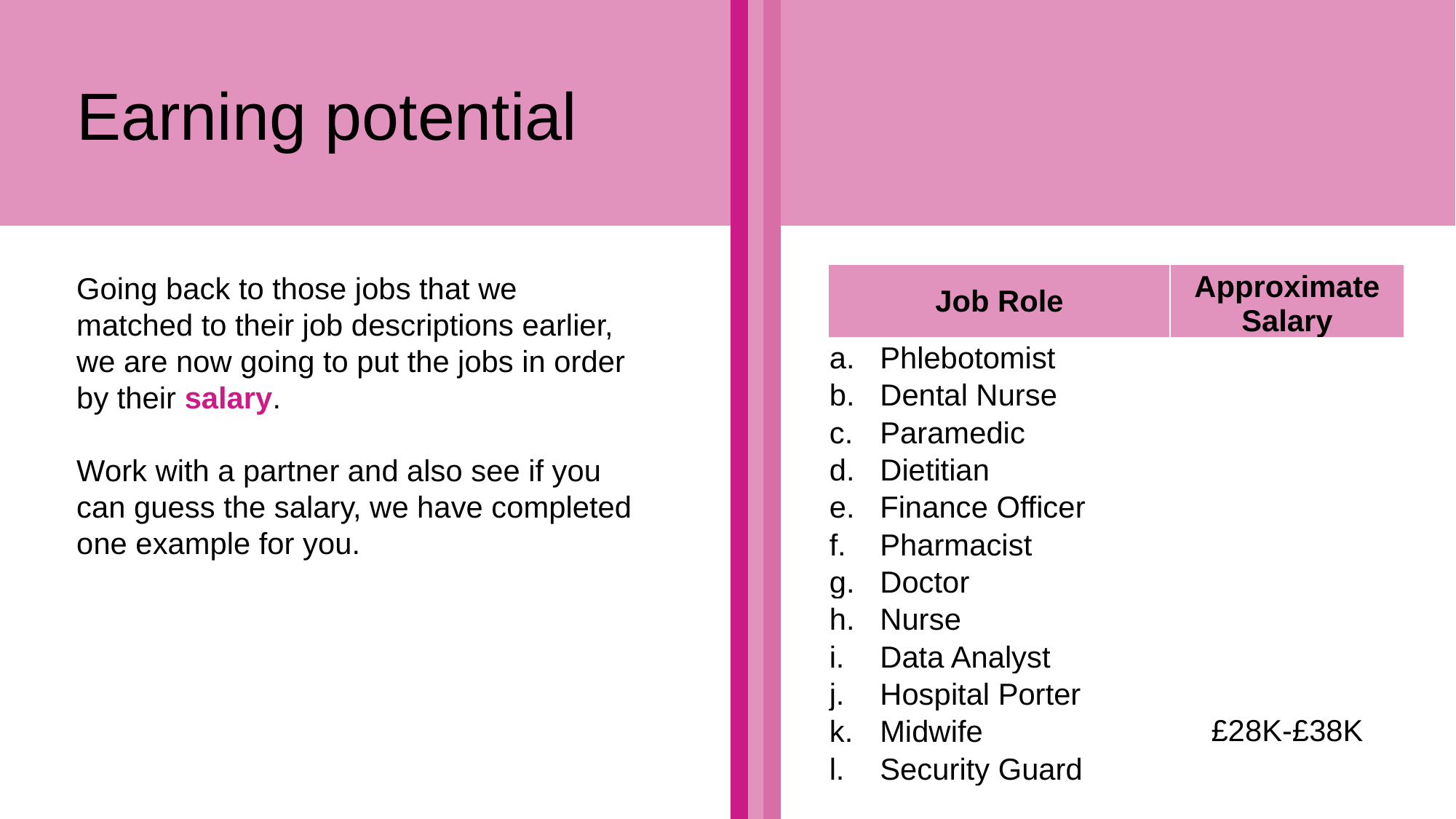

# Earning potential
Going back to those jobs that we matched to their job descriptions earlier, we are now going to put the jobs in order by their salary.

Work with a partner and also see if you can guess the salary, we have completed one example for you.

| Job Role |  | Approximate Salary |
| --- | --- | --- |
| a. | Phlebotomist |  |
| b. | Dental Nurse |  |
| c. | Paramedic |  |
| d. | Dietitian |  |
| e. | Finance Officer |  |
| f. | Pharmacist |  |
| g. | Doctor |  |
| h. | Nurse |  |
| i. | Data Analyst |  |
| j. | Hospital Porter |  |
| k. | Midwife | £28K-£38K |
| l. | Security Guard |  |